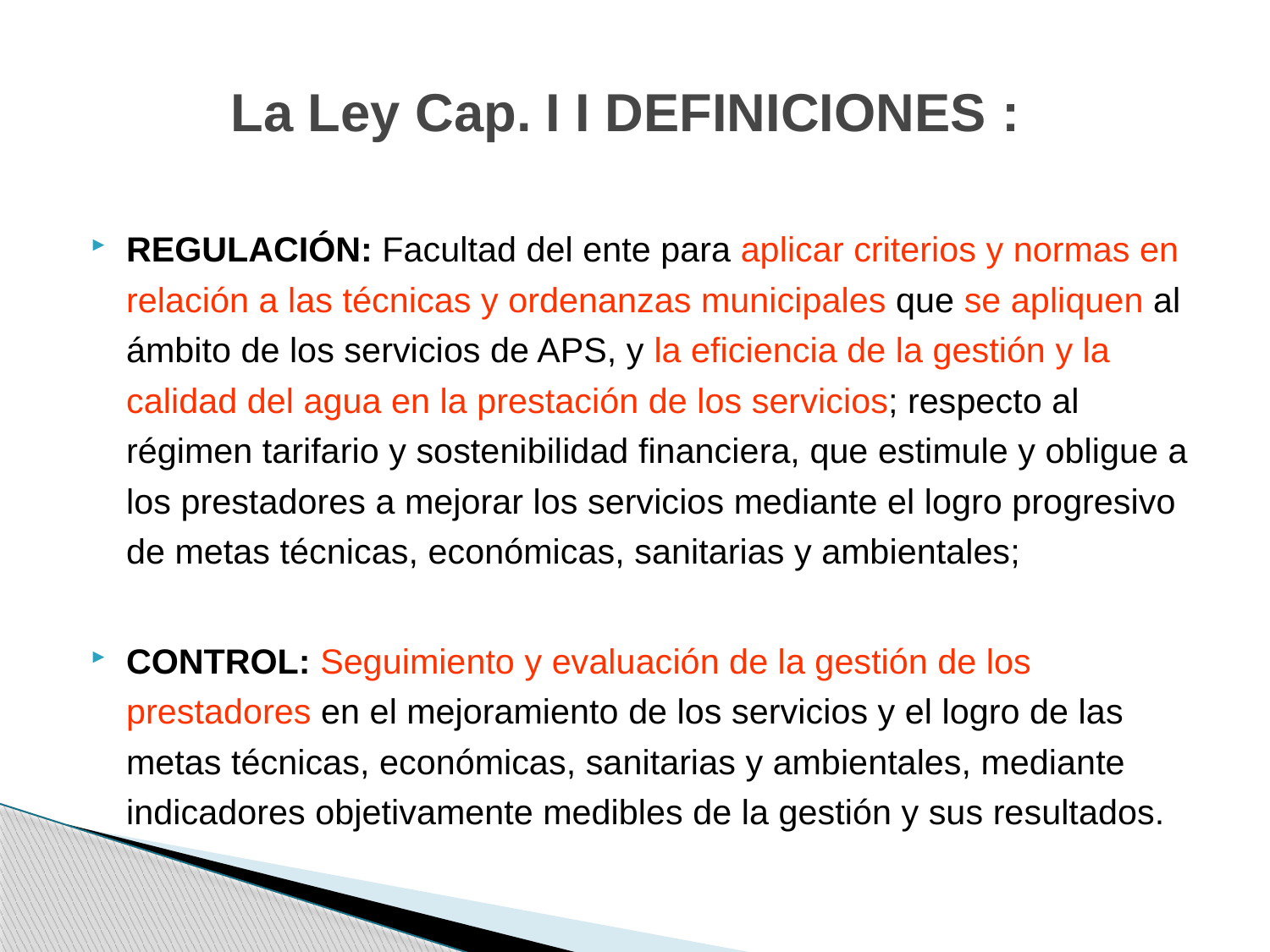

# La Ley Cap. I I DEFINICIONES :

REGULACIÓN: Facultad del ente para aplicar criterios y normas en relación a las técnicas y ordenanzas municipales que se apliquen al ámbito de los servicios de APS, y la eficiencia de la gestión y la calidad del agua en la prestación de los servicios; respecto al régimen tarifario y sostenibilidad financiera, que estimule y obligue a los prestadores a mejorar los servicios mediante el logro progresivo de metas técnicas, económicas, sanitarias y ambientales;

CONTROL: Seguimiento y evaluación de la gestión de los prestadores en el mejoramiento de los servicios y el logro de las metas técnicas, económicas, sanitarias y ambientales, mediante indicadores objetivamente medibles de la gestión y sus resultados.